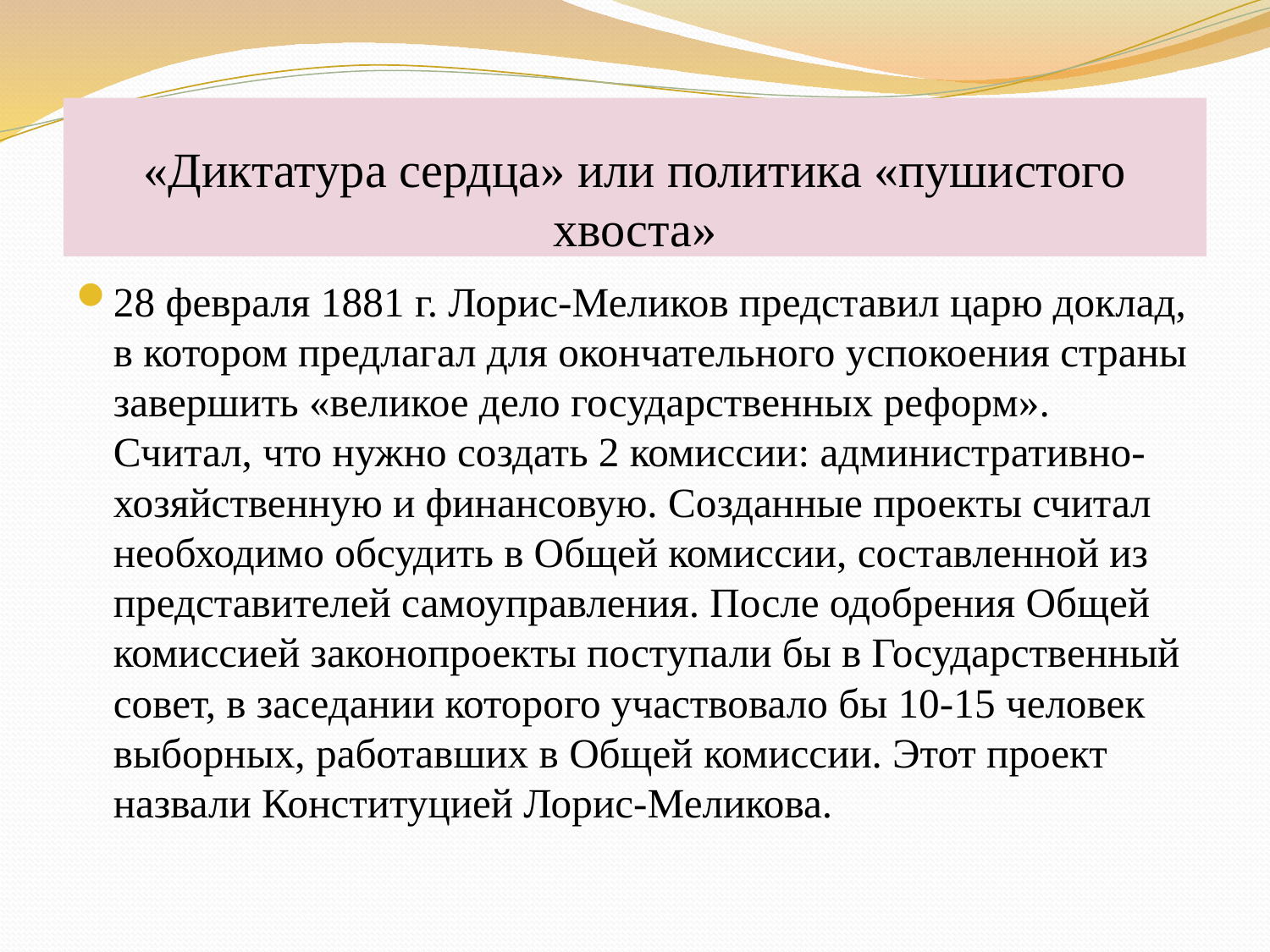

# «Диктатура сердца» или политика «пушистого хвоста»
28 февраля 1881 г. Лорис-Меликов представил царю доклад, в котором предлагал для окончательного успокоения страны завершить «великое дело государственных реформ». Считал, что нужно создать 2 комиссии: административно-хозяйственную и финансовую. Созданные проекты считал необходимо обсудить в Общей комиссии, составленной из представителей самоуправления. После одобрения Общей комиссией законопроекты поступали бы в Государственный совет, в заседании которого участвовало бы 10-15 человек выборных, работавших в Общей комиссии. Этот проект назвали Конституцией Лорис-Меликова.